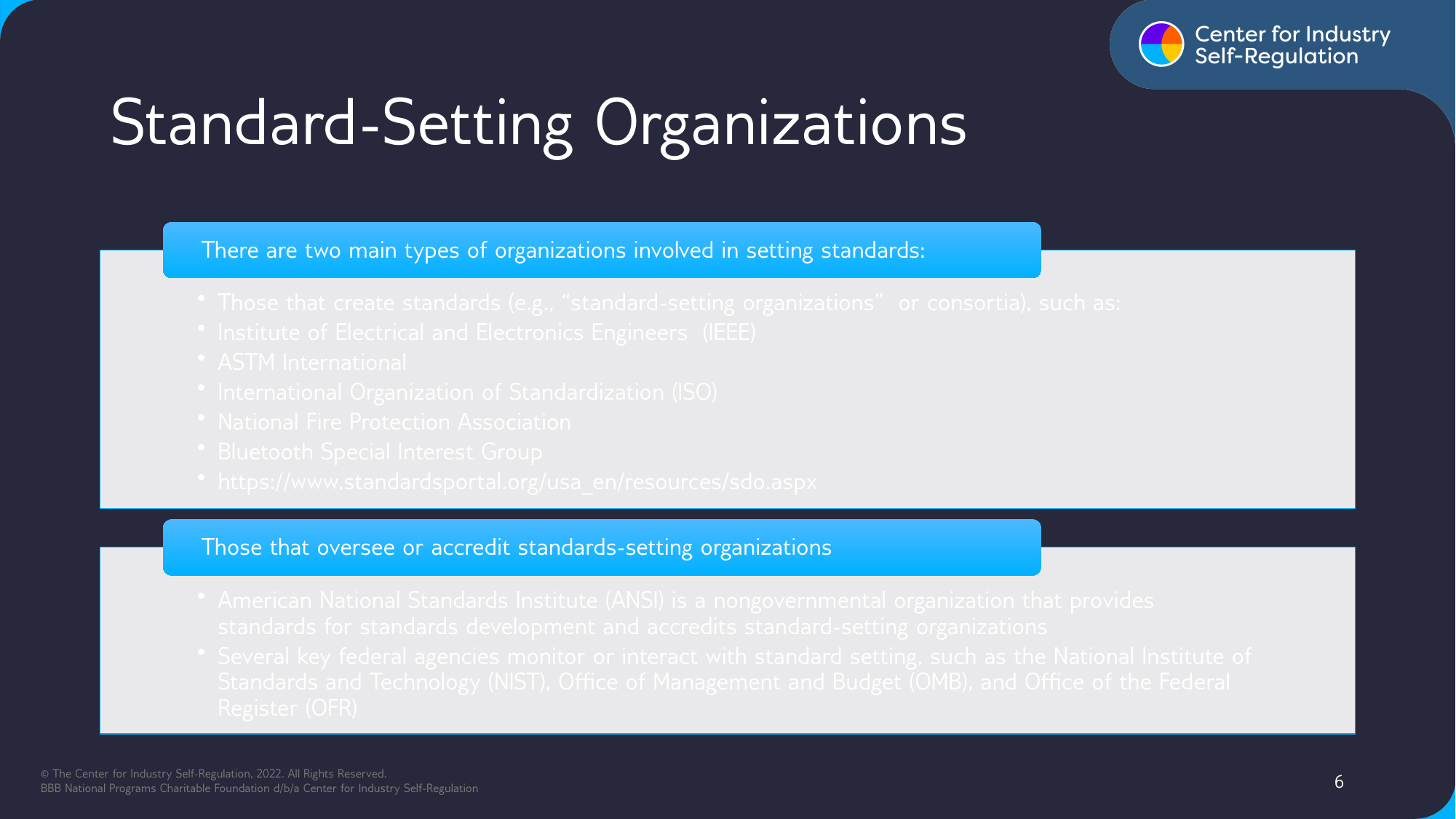

# Standard-Setting Organizations
Those that create standards (e.g., “standard-setting organizations”  or consortia), such as:​
Institute of Electrical and Electronics Engineers  (IEEE)​
ASTM International​
International Organization of Standardization (ISO)​
National Fire Protection Association​
Bluetooth Special Interest Group​
https://www.standardsportal.org/usa_en/resources/sdo.aspx​
There are two main types of organizations involved in setting standards:​
American National Standards Institute (ANSI) is a nongovernmental organization that provides standards for standards development and accredits standard-setting organizations​
Several key federal agencies monitor or interact with standard setting, such as the National Institute of Standards and Technology (NIST), Office of Management and Budget (OMB), and Office of the Federal Register (OFR)​
Those that oversee or accredit standards-setting organizations​
6